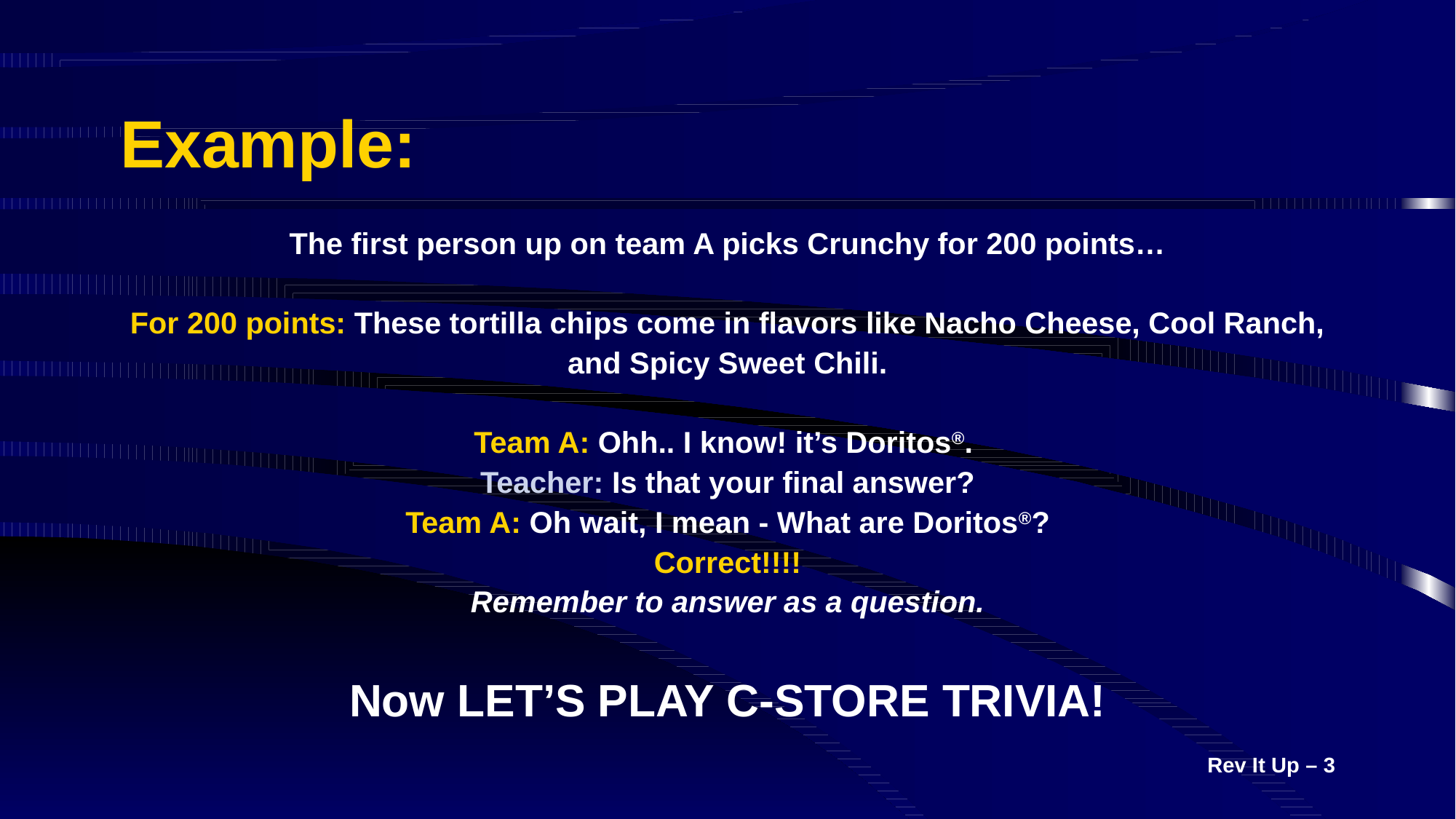

# Example:
The first person up on team A picks Crunchy for 200 points…
For 200 points: These tortilla chips come in flavors like Nacho Cheese, Cool Ranch, and Spicy Sweet Chili.
Team A: Ohh.. I know! it’s Doritos®.
Teacher: Is that your final answer?
Team A: Oh wait, I mean - What are Doritos®?
Correct!!!!
Remember to answer as a question.
Now LET’S PLAY C-STORE TRIVIA!
Rev It Up – 3